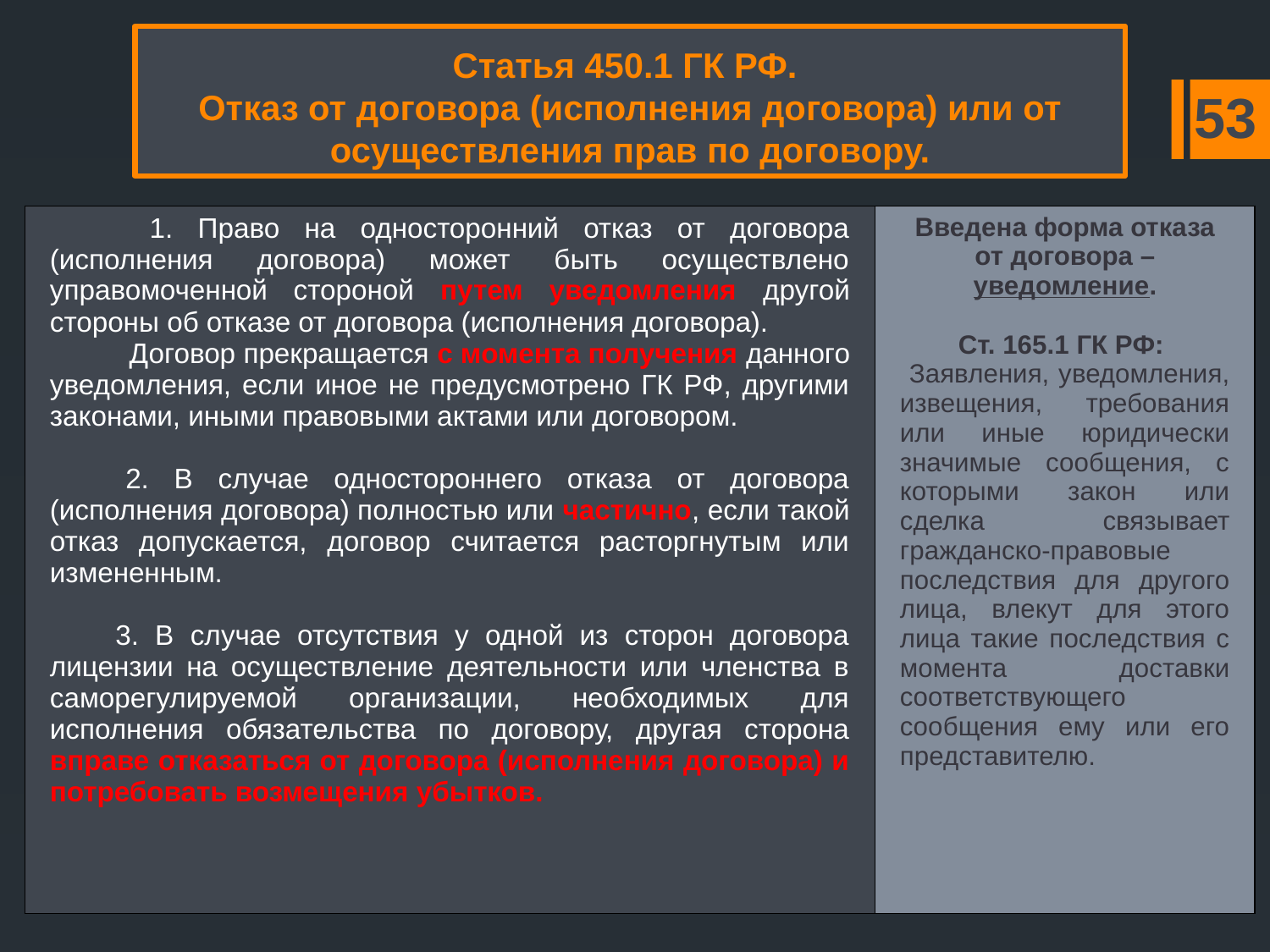

# Статья 450.1 ГК РФ. Отказ от договора (исполнения договора) или от осуществления прав по договору.
53

| 1. Право на односторонний отказ от договора (исполнения договора) может быть осуществлено управомоченной стороной путем уведомления другой стороны об отказе от договора (исполнения договора). Договор прекращается с момента получения данного уведомления, если иное не предусмотрено ГК РФ, другими законами, иными правовыми актами или договором. 2. В случае одностороннего отказа от договора (исполнения договора) полностью или частично, если такой отказ допускается, договор считается расторгнутым или измененным. 3. В случае отсутствия у одной из сторон договора лицензии на осуществление деятельности или членства в саморегулируемой организации, необходимых для исполнения обязательства по договору, другая сторона вправе отказаться от договора (исполнения договора) и потребовать возмещения убытков. | Введена форма отказа от договора – уведомление. Ст. 165.1 ГК РФ: Заявления, уведомления, извещения, требования или иные юридически значимые сообщения, с которыми закон или сделка связывает гражданско-правовые последствия для другого лица, влекут для этого лица такие последствия с момента доставки соответствующего сообщения ему или его представителю. |
| --- | --- |